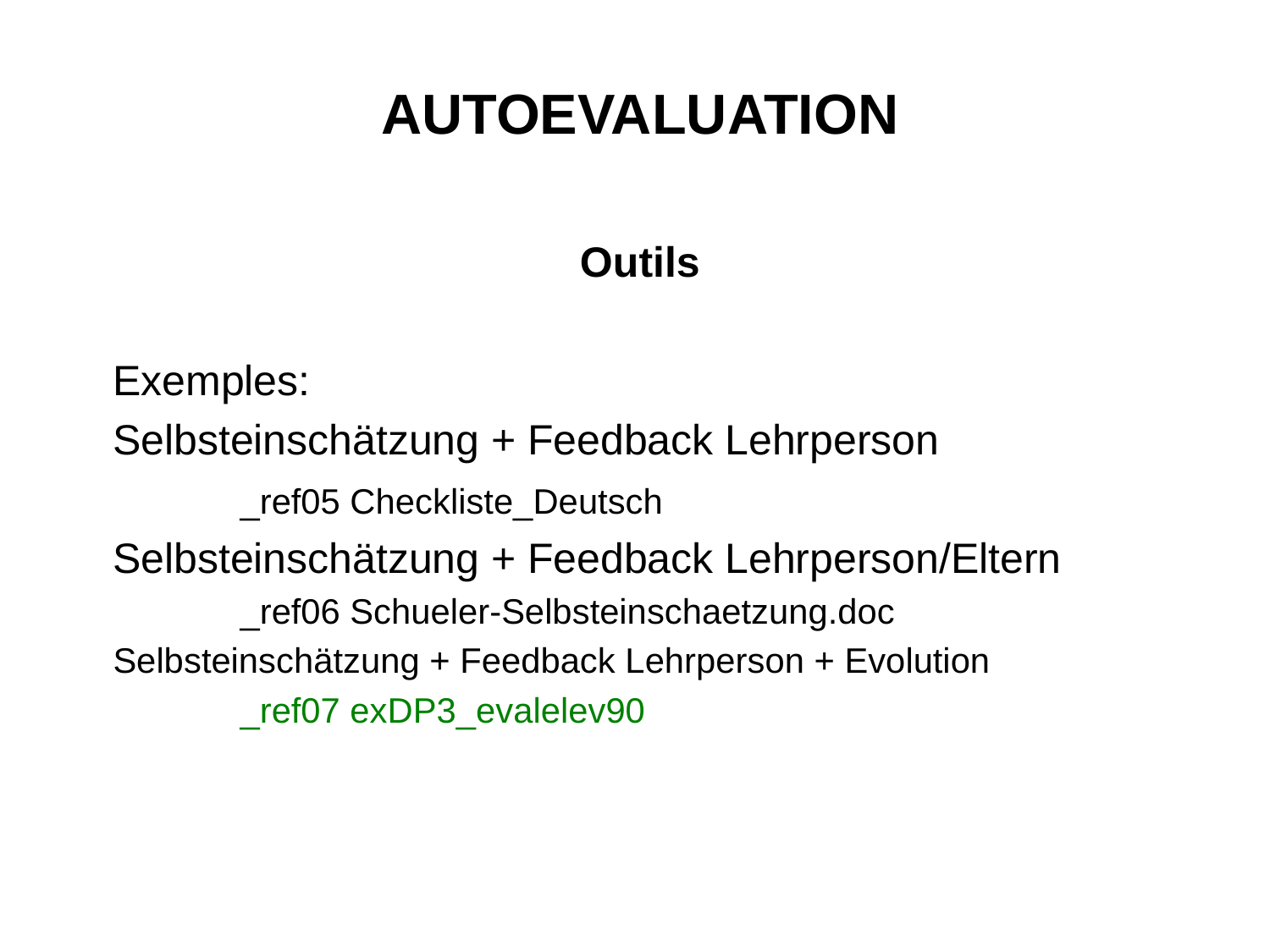

# Autoevaluation
Outils

Exemples:
Selbsteinschätzung + Feedback Lehrperson
	_ref05 Checkliste_Deutsch
Selbsteinschätzung + Feedback Lehrperson/Eltern
	_ref06 Schueler-Selbsteinschaetzung.doc
Selbsteinschätzung + Feedback Lehrperson + Evolution
	_ref07 exDP3_evalelev90